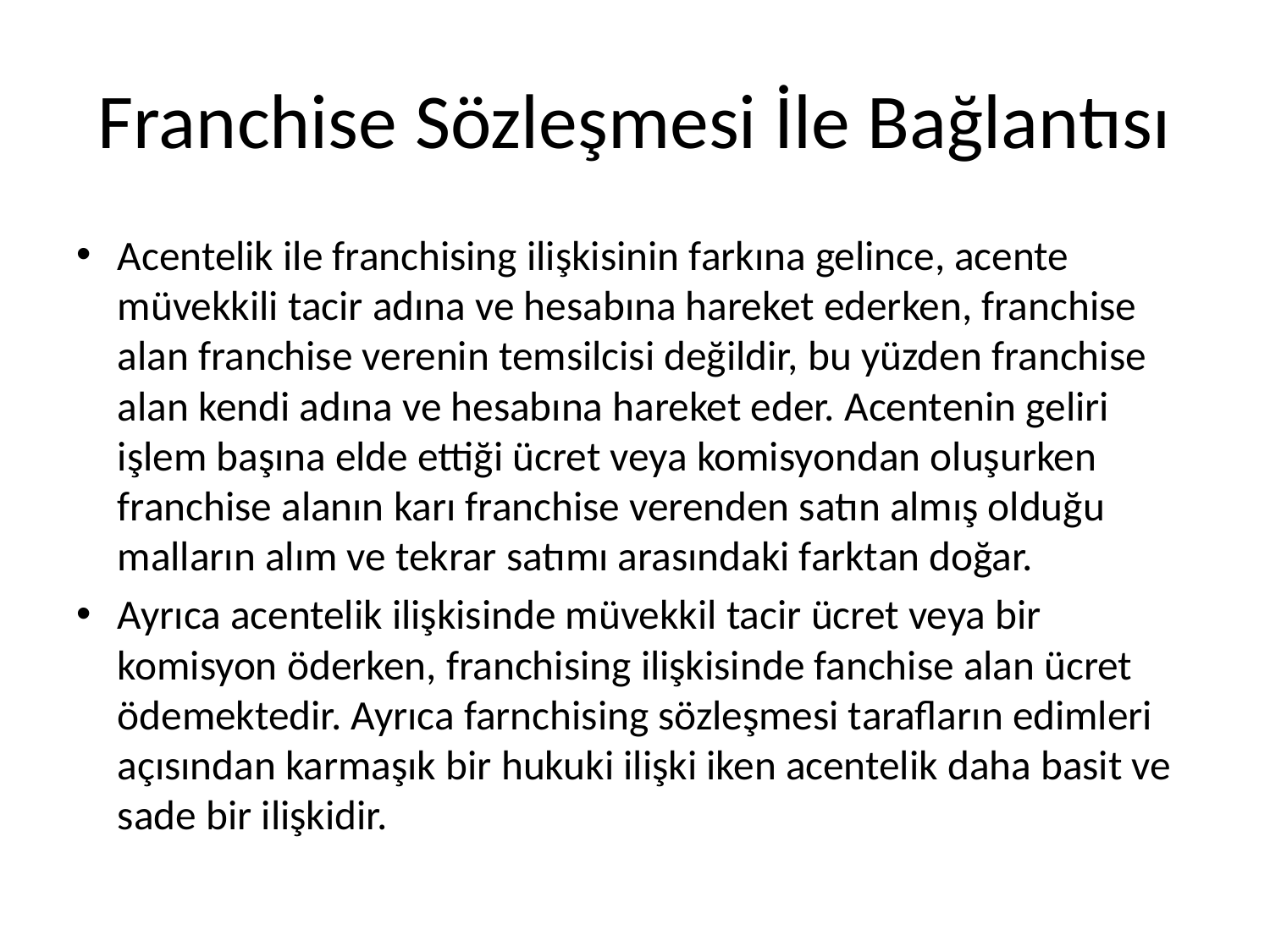

# Franchise Sözleşmesi İle Bağlantısı
Acentelik ile franchising ilişkisinin farkına gelince, acente müvekkili tacir adına ve hesabına hareket ederken, franchise alan franchise verenin temsilcisi değildir, bu yüzden franchise alan kendi adına ve hesabına hareket eder. Acentenin geliri işlem başına elde ettiği ücret veya komisyondan oluşurken franchise alanın karı franchise verenden satın almış olduğu malların alım ve tekrar satımı arasındaki farktan doğar.
Ayrıca acentelik ilişkisinde müvekkil tacir ücret veya bir komisyon öderken, franchising ilişkisinde fanchise alan ücret ödemektedir. Ayrıca farnchising sözleşmesi tarafların edimleri açısından karmaşık bir hukuki ilişki iken acentelik daha basit ve sade bir ilişkidir.